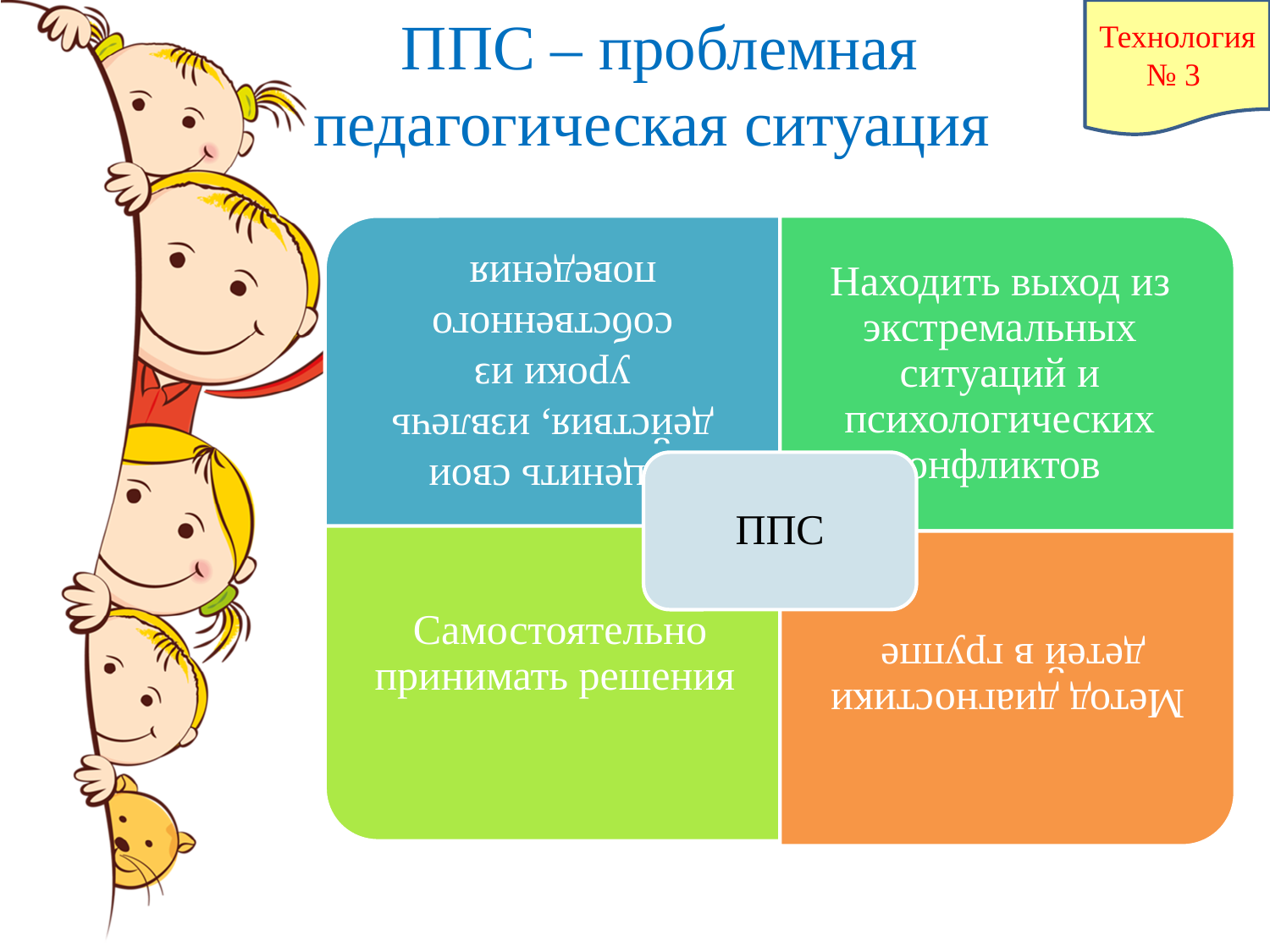

ППС – проблемная педагогическая ситуация
Технология № 3
Оценить свои действия, извлечь уроки из собственного поведения
Находить выход из экстремальных ситуаций и психологических конфликтов
Самостоятельно принимать решения

Метод диагностики детей в группе
ППС